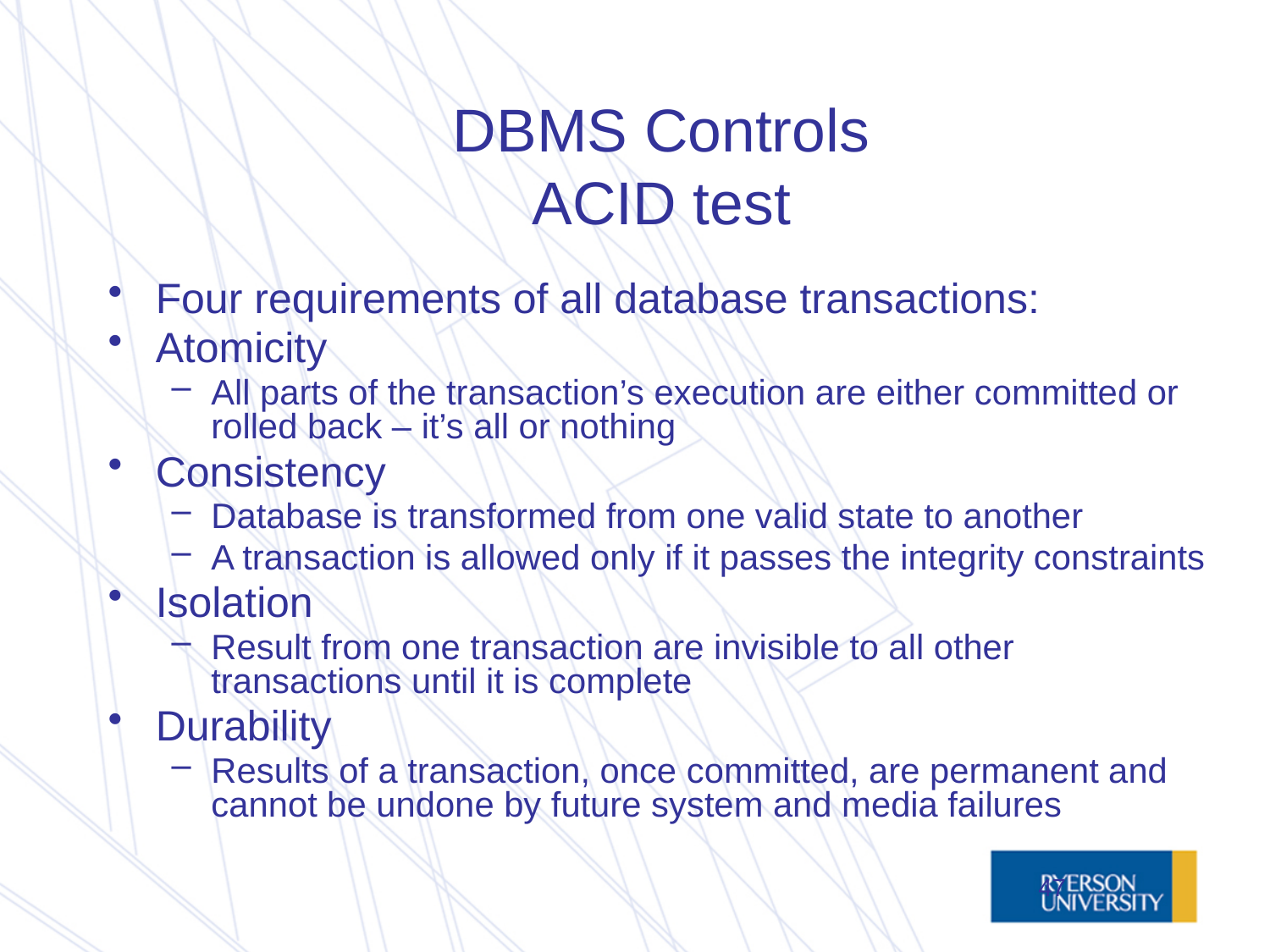

# DBMS Controls ACID test
Four requirements of all database transactions:
Atomicity
All parts of the transaction’s execution are either committed or rolled back – it’s all or nothing
Consistency
Database is transformed from one valid state to another
A transaction is allowed only if it passes the integrity constraints
Isolation
Result from one transaction are invisible to all other transactions until it is complete
Durability
Results of a transaction, once committed, are permanent and cannot be undone by future system and media failures
47